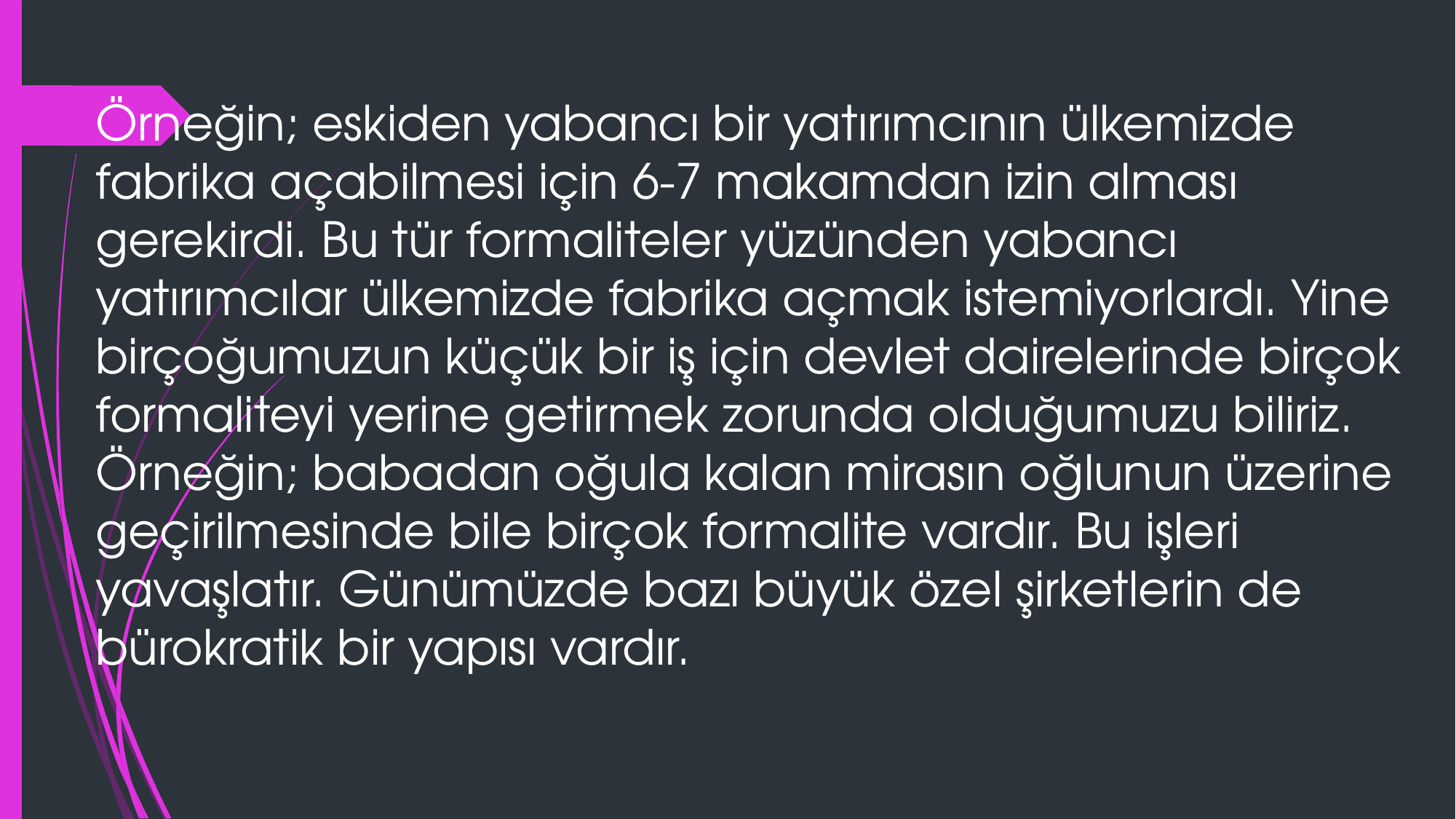

Örneğin; eskiden yabancı bir yatırımcının ülkemizde fabrika açabilmesi için 6-7 makamdan izin alması gerekirdi. Bu tür formaliteler yüzünden yabancı yatırımcılar ülkemizde fabrika açmak istemiyorlardı. Yine birçoğumuzun küçük bir iş için devlet dairelerinde birçok formaliteyi yerine getirmek zorunda olduğumuzu biliriz. Örneğin; babadan oğula kalan mirasın oğlunun üzerine geçirilmesinde bile birçok formalite vardır. Bu işleri yavaşlatır. Günümüzde bazı büyük özel şirketlerin de bürokratik bir yapısı vardır.